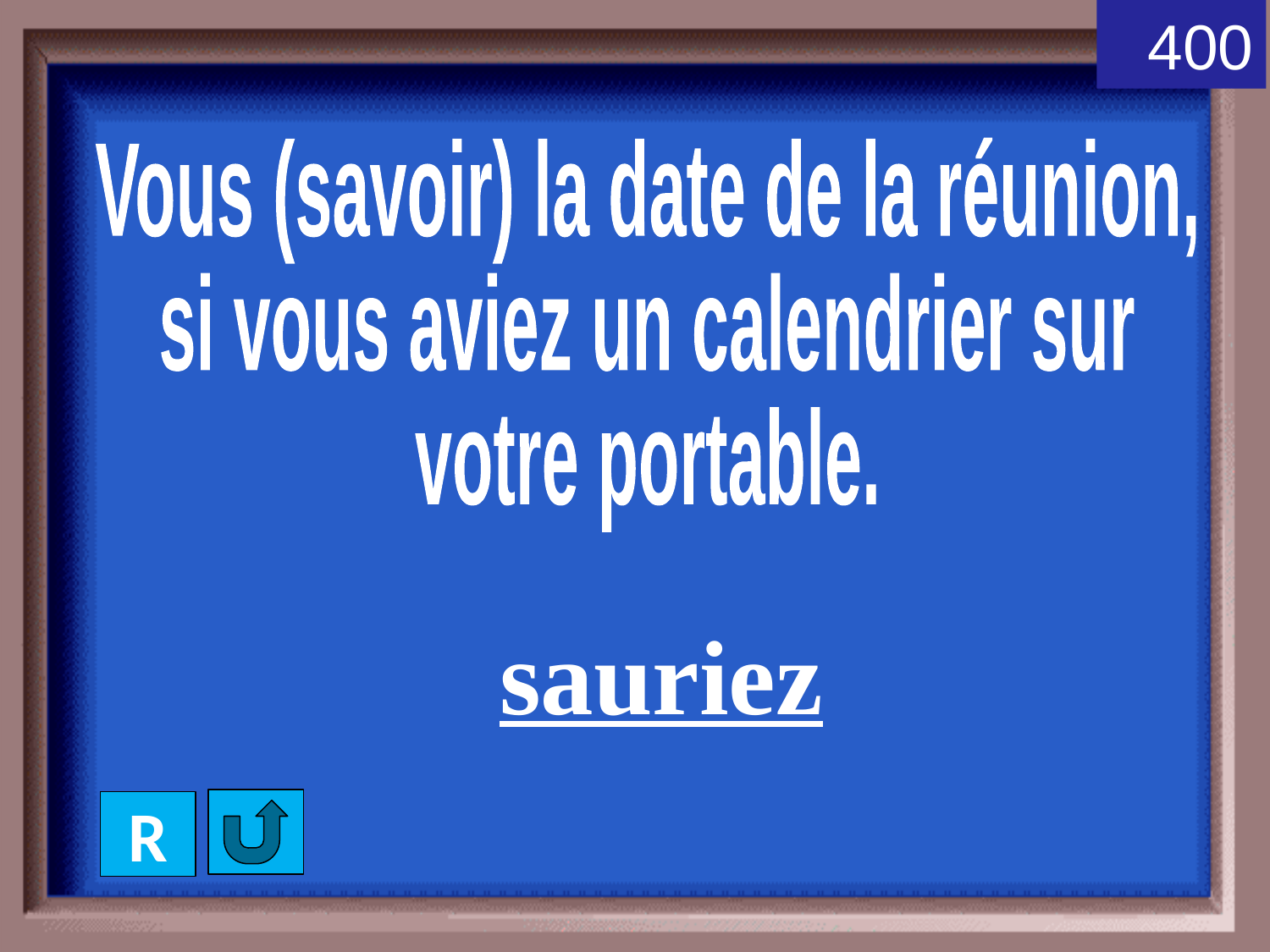

400
Vous (savoir) la date de la réunion,
si vous aviez un calendrier sur
votre portable.

sauriez

R